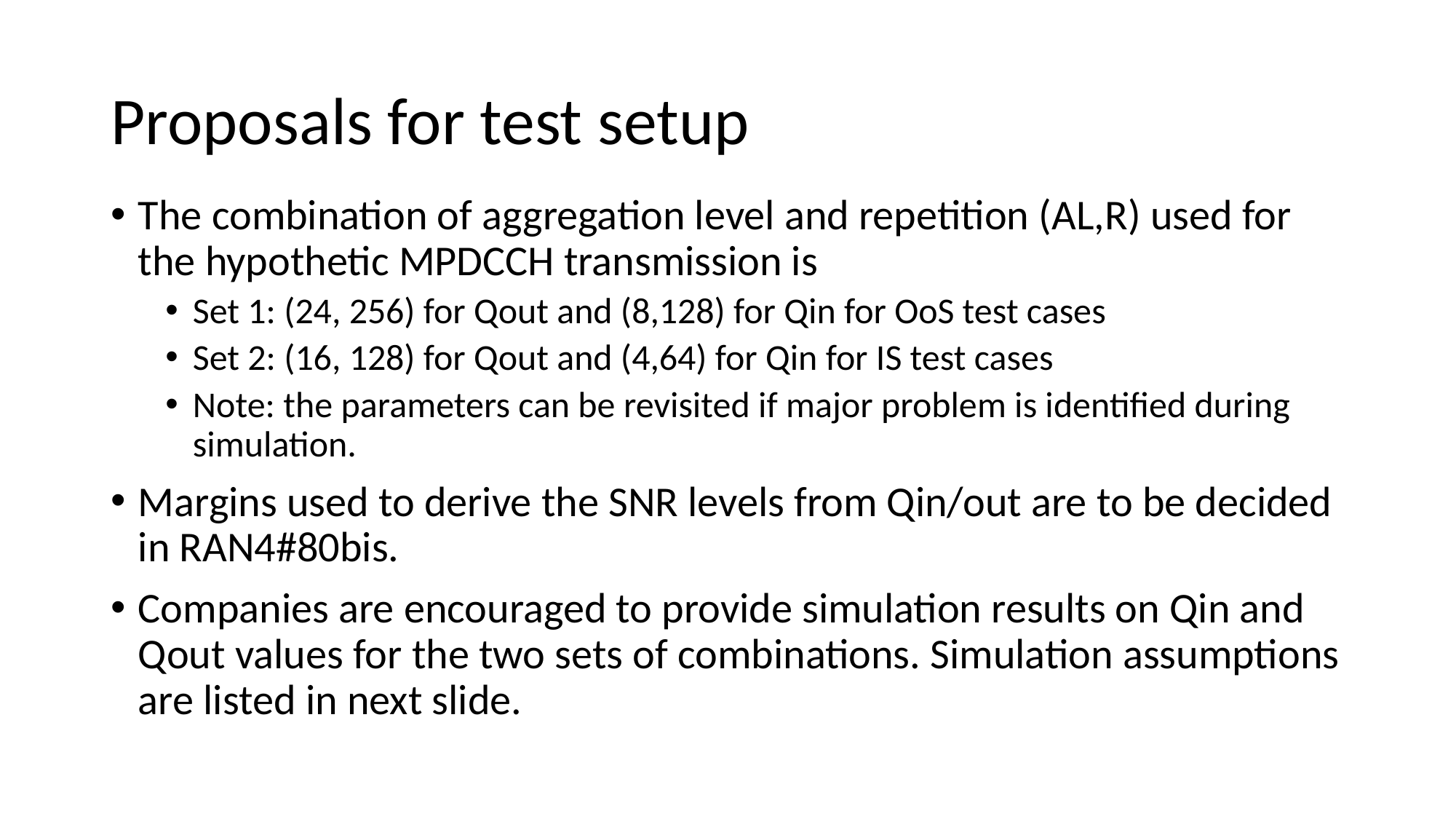

# Proposals for test setup
The combination of aggregation level and repetition (AL,R) used for the hypothetic MPDCCH transmission is
Set 1: (24, 256) for Qout and (8,128) for Qin for OoS test cases
Set 2: (16, 128) for Qout and (4,64) for Qin for IS test cases
Note: the parameters can be revisited if major problem is identified during simulation.
Margins used to derive the SNR levels from Qin/out are to be decided in RAN4#80bis.
Companies are encouraged to provide simulation results on Qin and Qout values for the two sets of combinations. Simulation assumptions are listed in next slide.